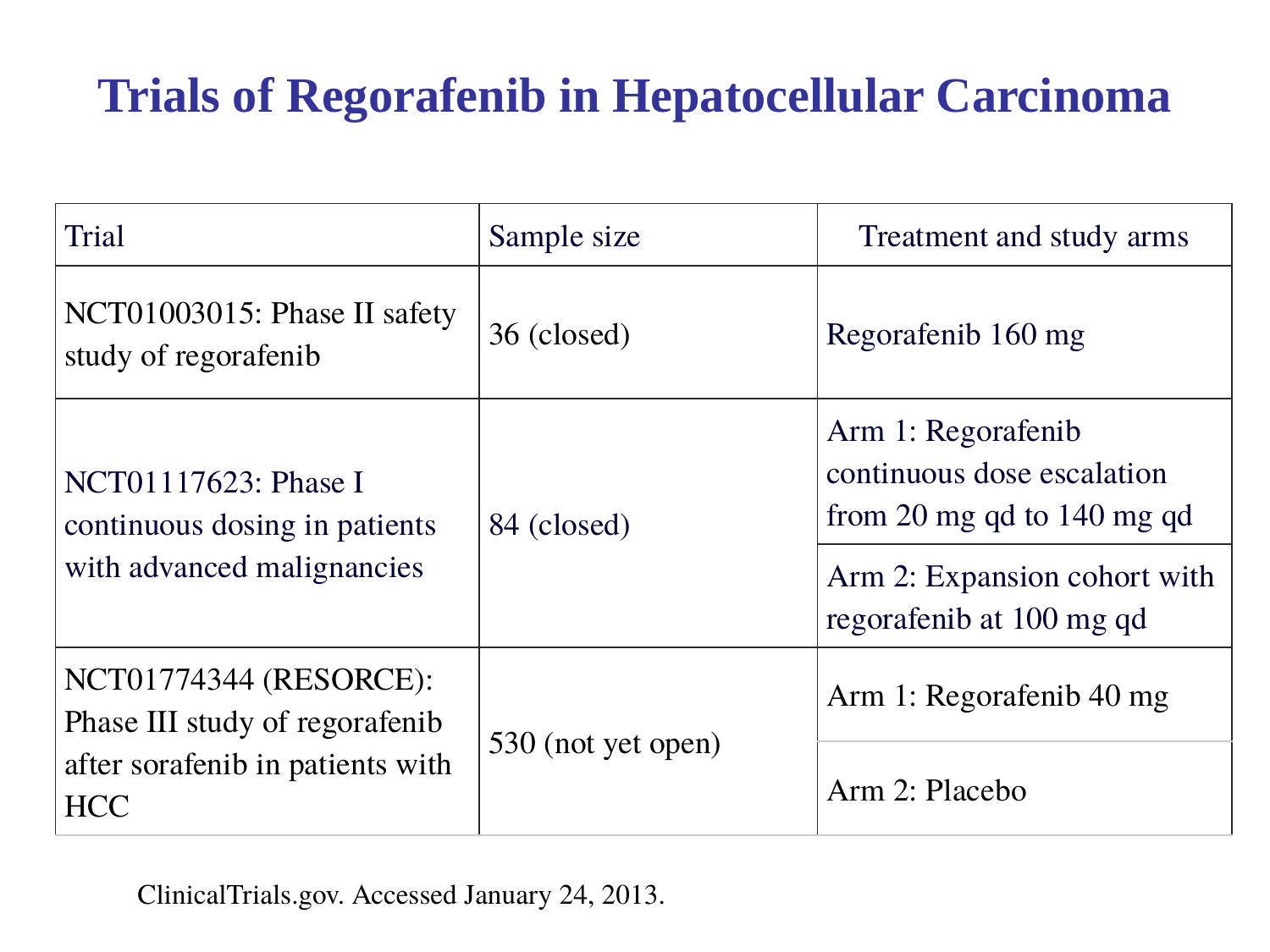

Trials of Regorafenib in Hepatocellular Carcinoma
| Trial | Sample size | Treatment and study arms |
| --- | --- | --- |
| NCT01003015: Phase II safety study of regorafenib | 36 (closed) | Regorafenib 160 mg |
| NCT01117623: Phase I continuous dosing in patients with advanced malignancies | 84 (closed) | Arm 1: Regorafenib continuous dose escalation from 20 mg qd to 140 mg qd |
|  |  | Arm 2: Expansion cohort with regorafenib at 100 mg qd |
| NCT01774344 (RESORCE): Phase III study of regorafenib after sorafenib in patients with HCC | 530 (not yet open) | Arm 1: Regorafenib 40 mg |
|  |  | Arm 2: Placebo |
ClinicalTrials.gov. Accessed January 24, 2013.